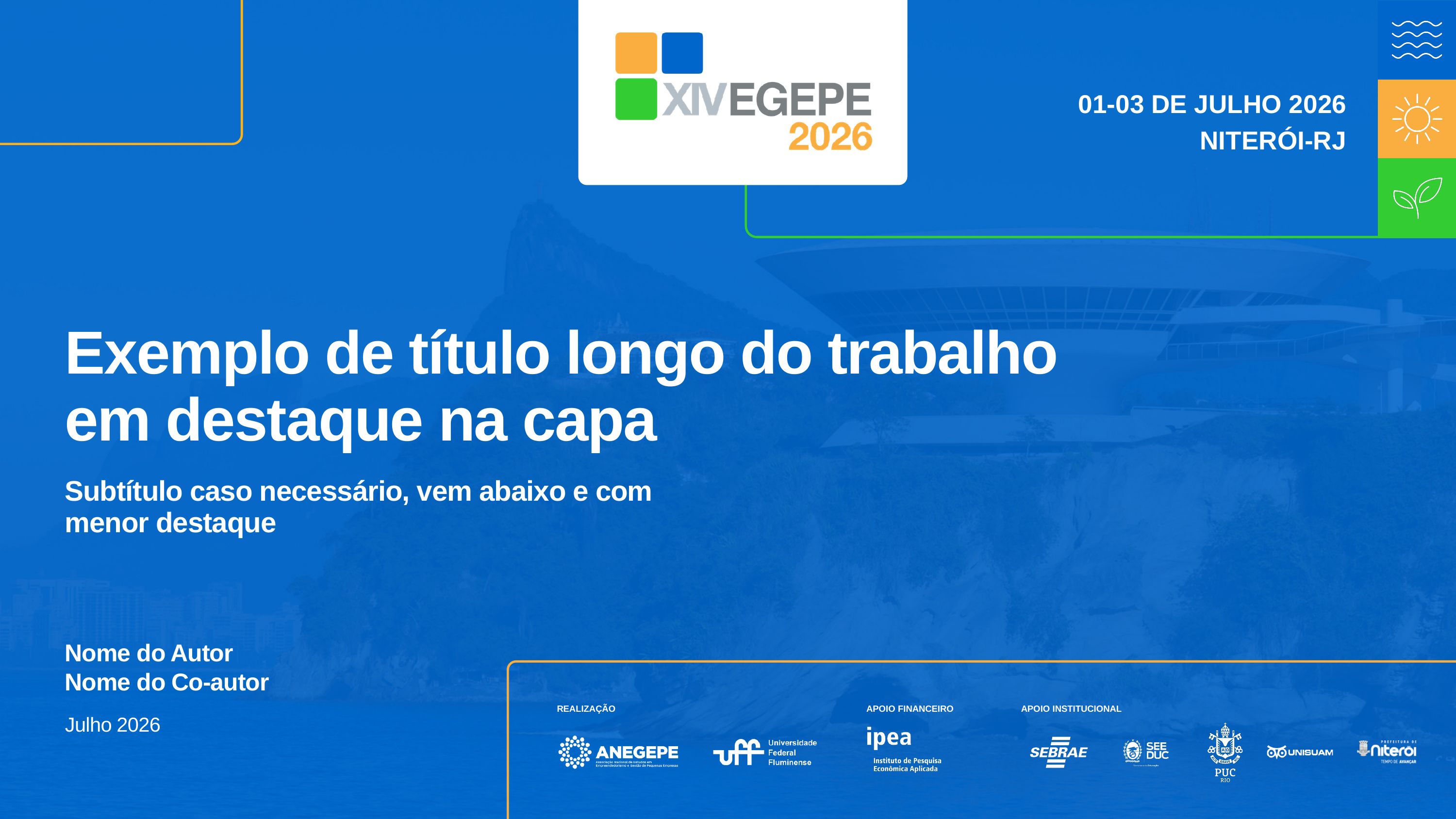

01-03 DE JULHO 2026
NITERÓI-RJ

Exemplo de título longo do trabalho em destaque na capa
Subtítulo caso necessário, vem abaixo e com menor destaque
Nome do Autor
Nome do Co-autor

REALIZAÇÃO
APOIO FINANCEIRO
APOIO INSTITUCIONAL
Julho 2026